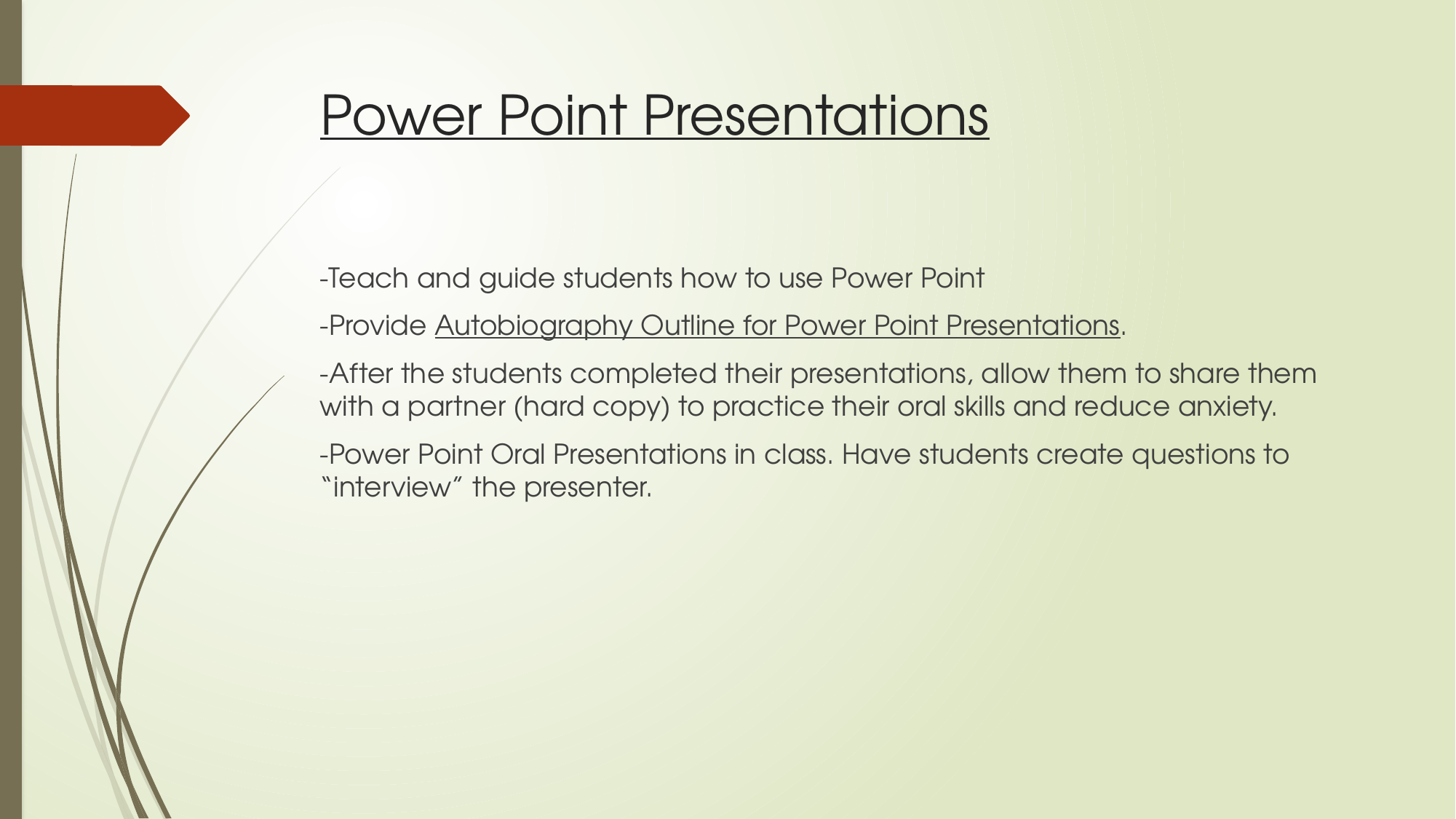

# Power Point Presentations
-Teach and guide students how to use Power Point
-Provide Autobiography Outline for Power Point Presentations.
-After the students completed their presentations, allow them to share them with a partner (hard copy) to practice their oral skills and reduce anxiety.
-Power Point Oral Presentations in class. Have students create questions to “interview” the presenter.